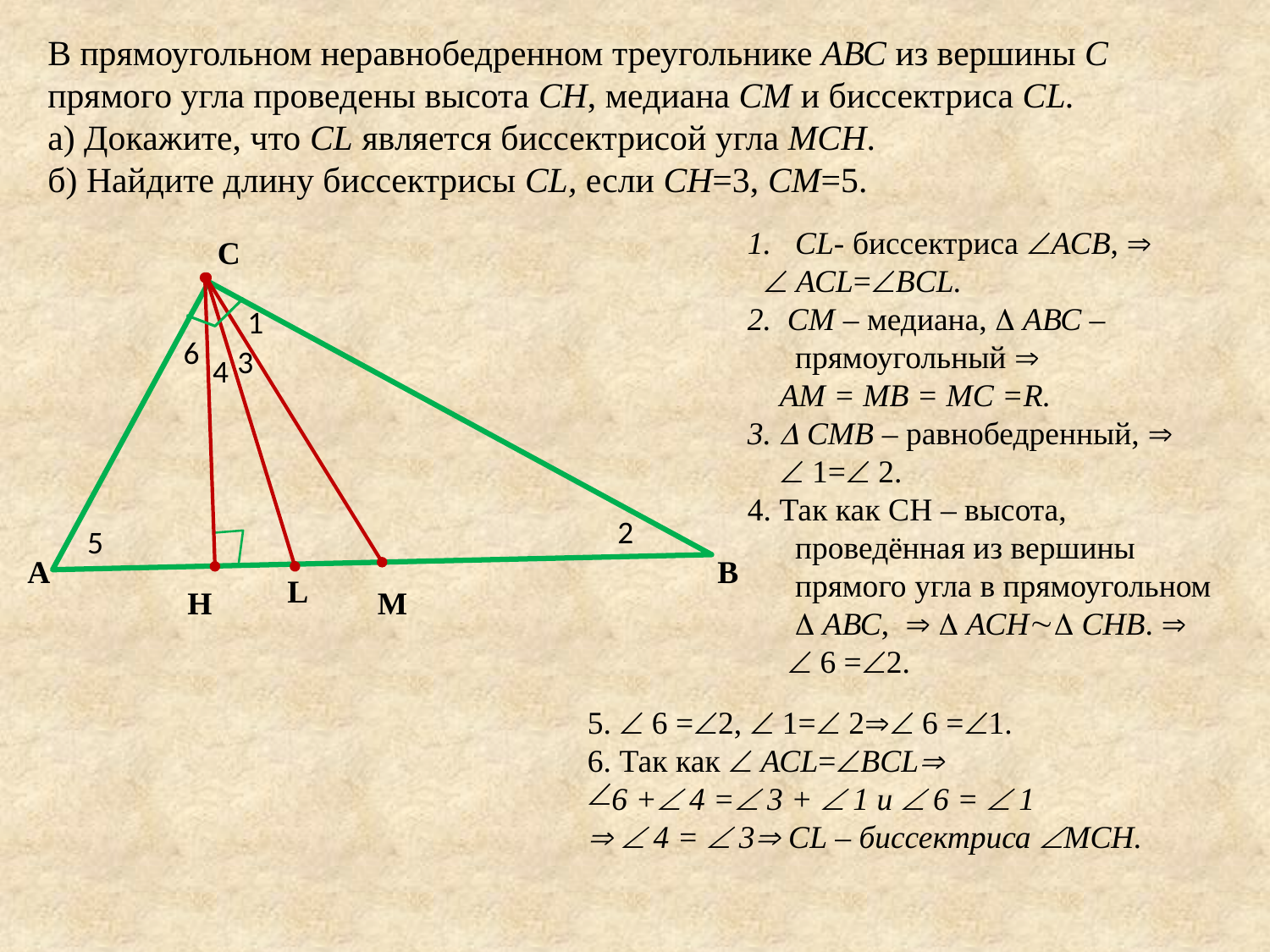

# В прямоугольном неравнобедренном треугольнике АВС из вершины C прямого угла проведены высота СН, медиана CM и биссектриса СL. а) Докажите, что CL является биссектрисой угла МСН. б) Найдите длину биссектрисы CL, если СН=3, СМ=5.
CL- биссектриса ∠АСВ, ⇒
  ∠ АСL=∠BCL.
2.  СМ – медиана, Δ АВС –прямоугольный ⇒
    АМ = МВ = МС =R.
3. Δ СМВ – равнобедренный, ⇒
    ∠ 1=∠ 2.
4. Так как СH – высота, проведённая из вершины прямого угла в прямоугольном Δ АВС,  ⇒ Δ АСН∼Δ СНВ. ⇒
     ∠ 6 =∠2.
C

A
B
L
H
M

1
6
3
4
2
5
5. ∠ 6 =∠2, ∠ 1=∠ 2⇒∠ 6 =∠1.
6. Так как ∠ АСL=∠BCL⇒
6 +∠ 4 =∠ 3 + ∠ 1 и ∠ 6 = ∠ 1
⇒ ∠ 4 = ∠ 3⇒ СL – биссектриса ∠МСН.